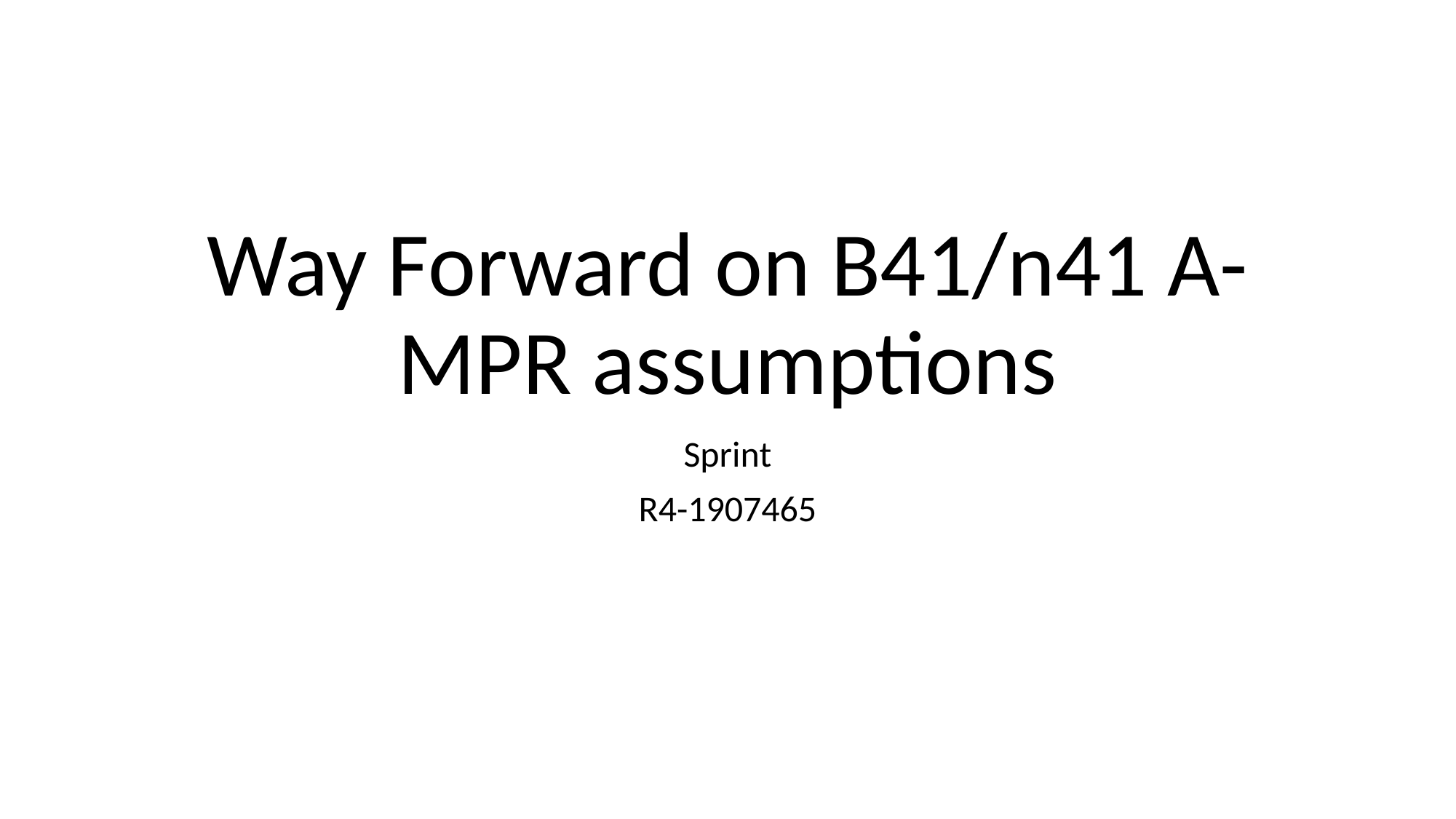

# Way Forward on B41/n41 A-MPR assumptions
Sprint
R4-1907465